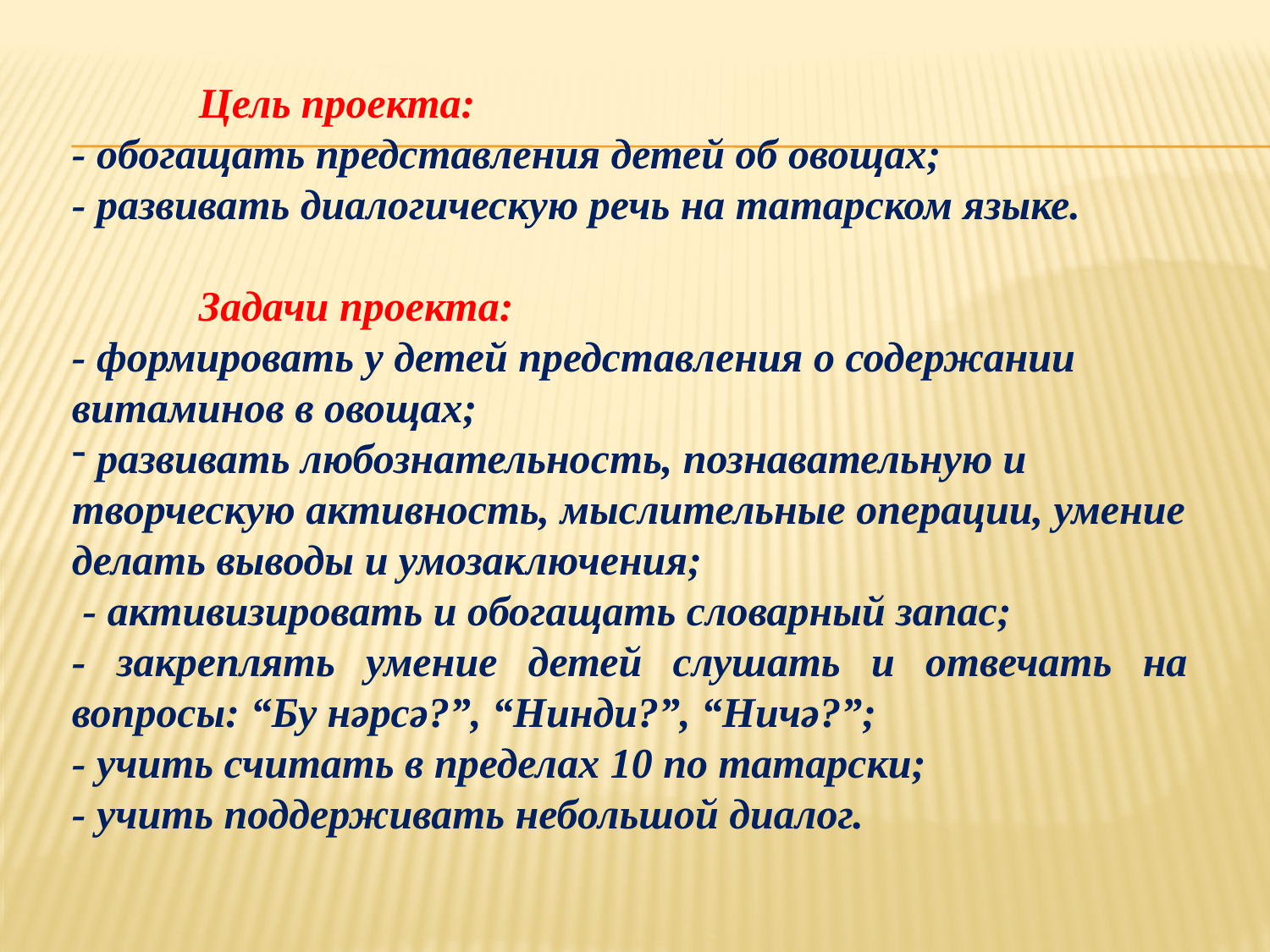

Цель проекта:
- обогащать представления детей об овощах;
- развивать диалогическую речь на татарском языке.

	Задачи проекта:
- формировать у детей представления о содержании витаминов в овощах;
 развивать любознательность, познавательную и творческую активность, мыслительные операции, умение делать выводы и умозаключения;
 - активизировать и обогащать словарный запас;
- закреплять умение детей слушать и отвечать на вопросы: “Бу нәрсә?”, “Нинди?”, “Ничә?”;
- учить считать в пределах 10 по татарски;
- учить поддерживать небольшой диалог.